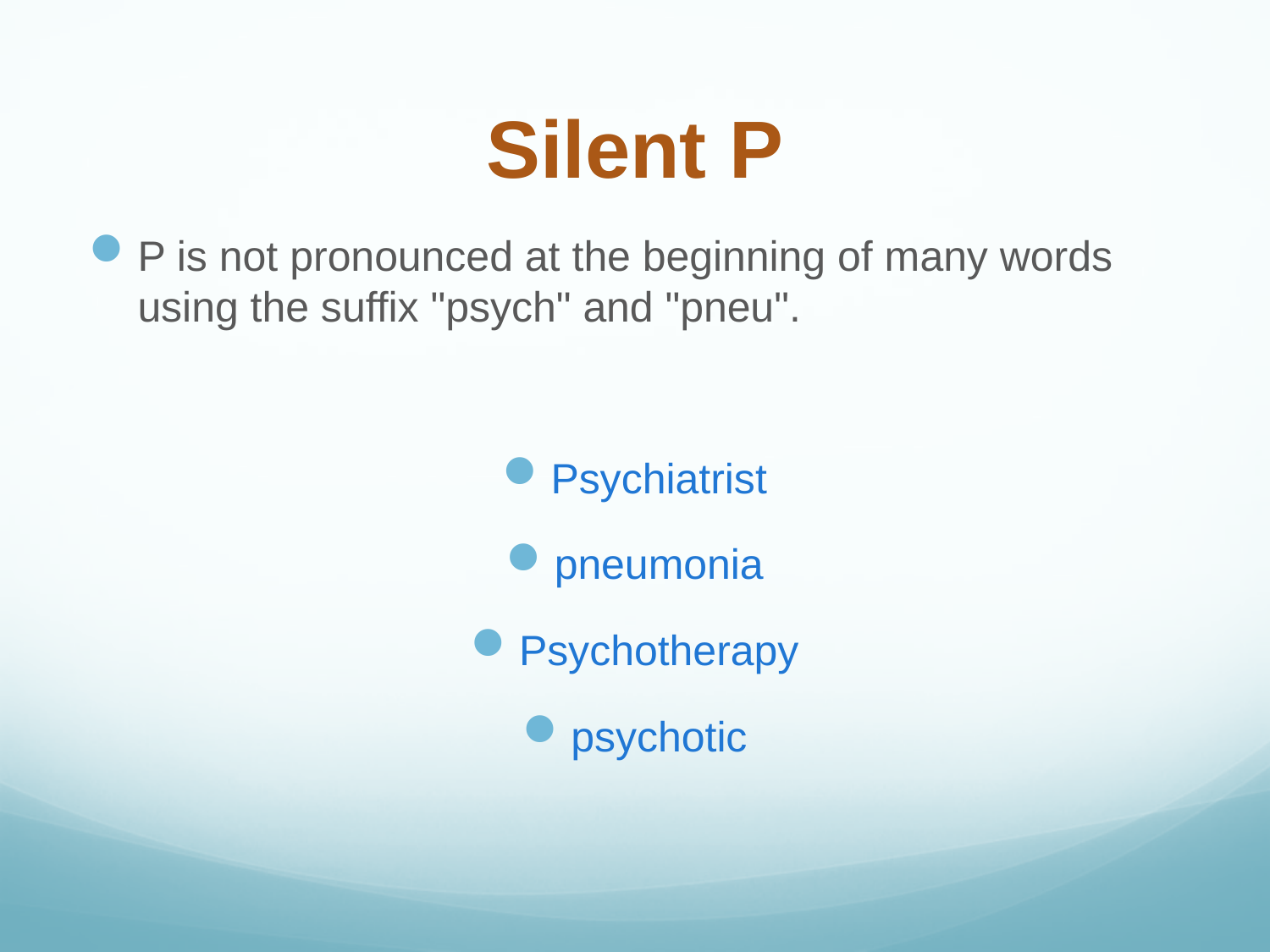

# Silent P
P is not pronounced at the beginning of many words using the suffix "psych" and "pneu".

Psychiatrist
 pneumonia
Psychotherapy
 psychotic